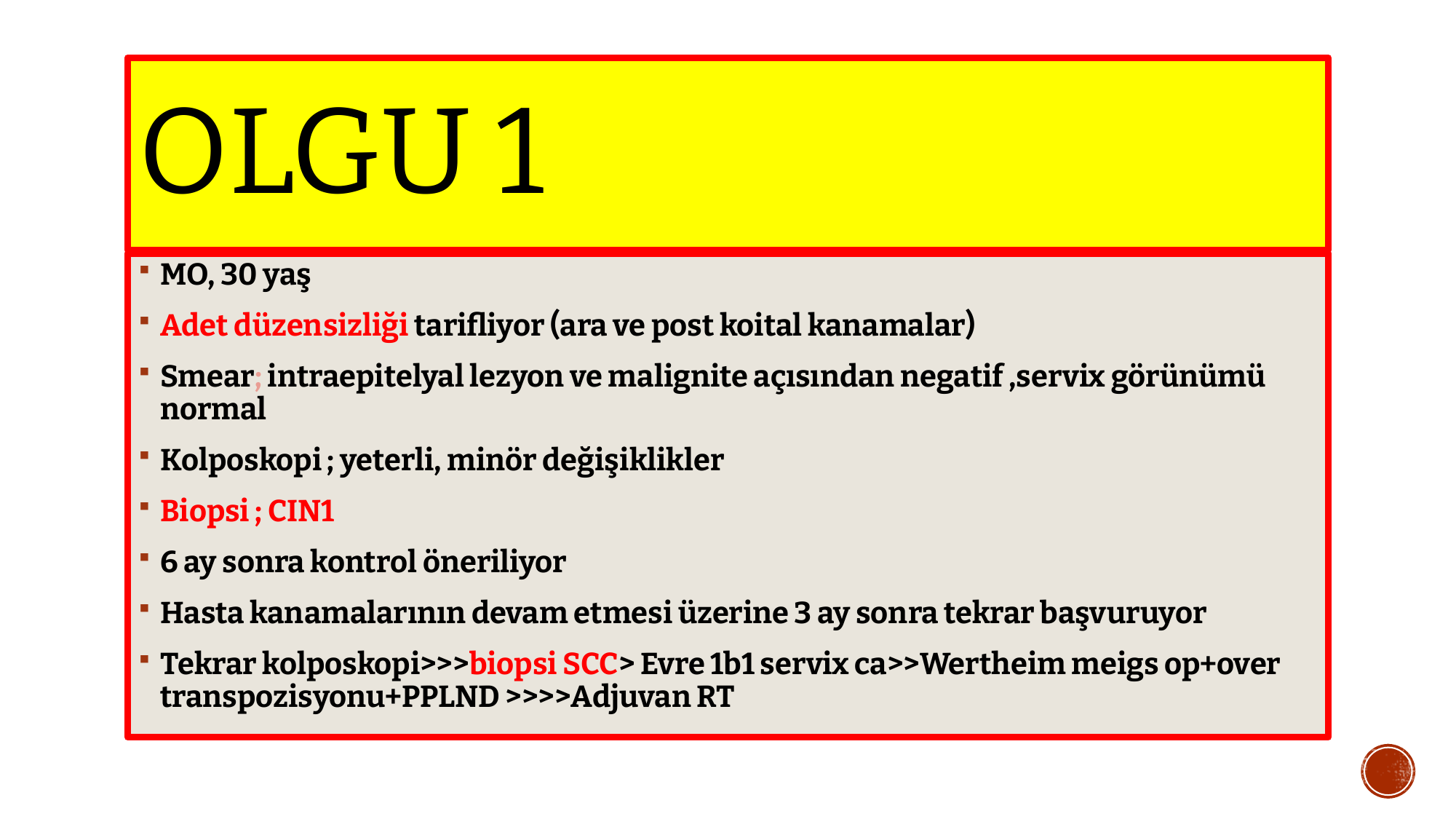

# Olgu 1
MO, 30 yaş
Adet düzensizliği tarifliyor (ara ve post koital kanamalar)
Smear; intraepitelyal lezyon ve malignite açısından negatif ,servix görünümü normal
Kolposkopi ; yeterli, minör değişiklikler
Biopsi ; CIN1
6 ay sonra kontrol öneriliyor
Hasta kanamalarının devam etmesi üzerine 3 ay sonra tekrar başvuruyor
Tekrar kolposkopi>>>biopsi SCC> Evre 1b1 servix ca>>Wertheim meigs op+over transpozisyonu+PPLND >>>>Adjuvan RT